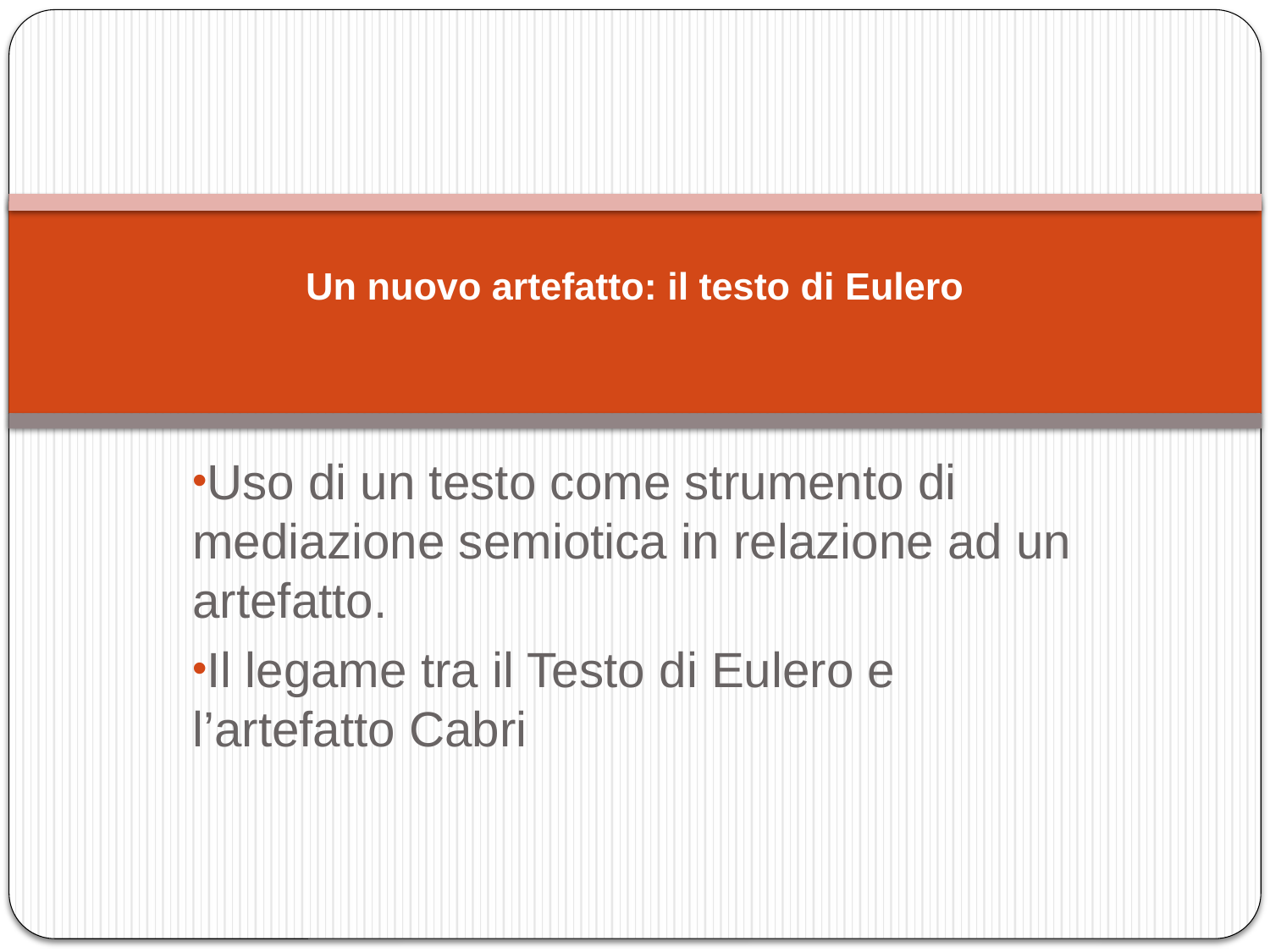

# Un nuovo artefatto: il testo di Eulero
Uso di un testo come strumento di mediazione semiotica in relazione ad un artefatto.
Il legame tra il Testo di Eulero e l’artefatto Cabri